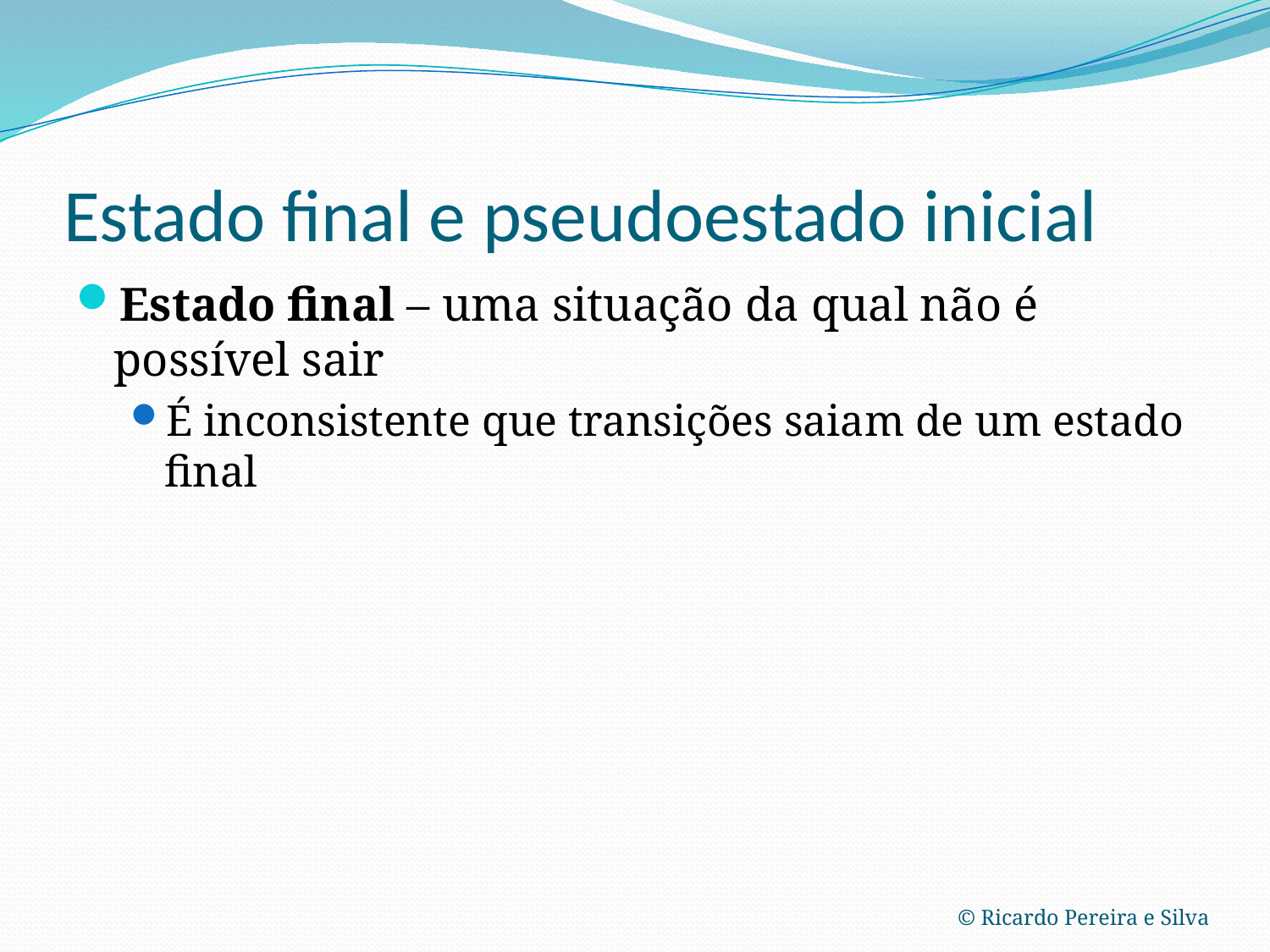

# Estado final e pseudoestado inicial
Estado final – uma situação da qual não é possível sair
É inconsistente que transições saiam de um estado final
© Ricardo Pereira e Silva